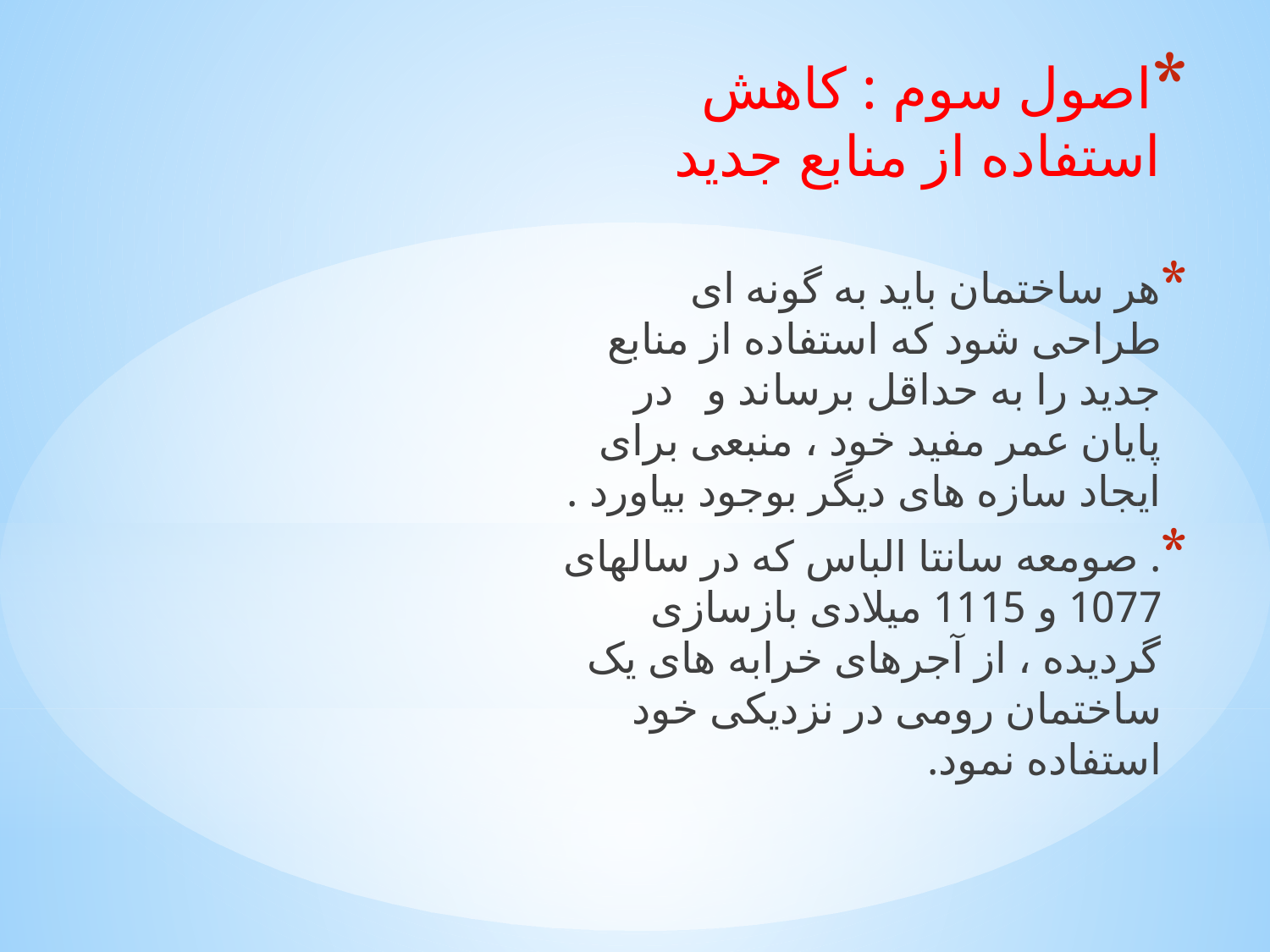

اصول سوم : کاهش استفاده از منابع جدید

هر ساختمان باید به گونه ای طراحی شود که استفاده از منابع جدید را به حداقل برساند و   در پایان عمر مفید خود ، منبعی برای ایجاد سازه های دیگر بوجود بیاورد .
. صومعه سانتا الباس که در سالهای 1077 و 1115 میلادی بازسازی گردیده ، از آجرهای خرابه های یک ساختمان رومی در نزدیکی خود استفاده نمود.